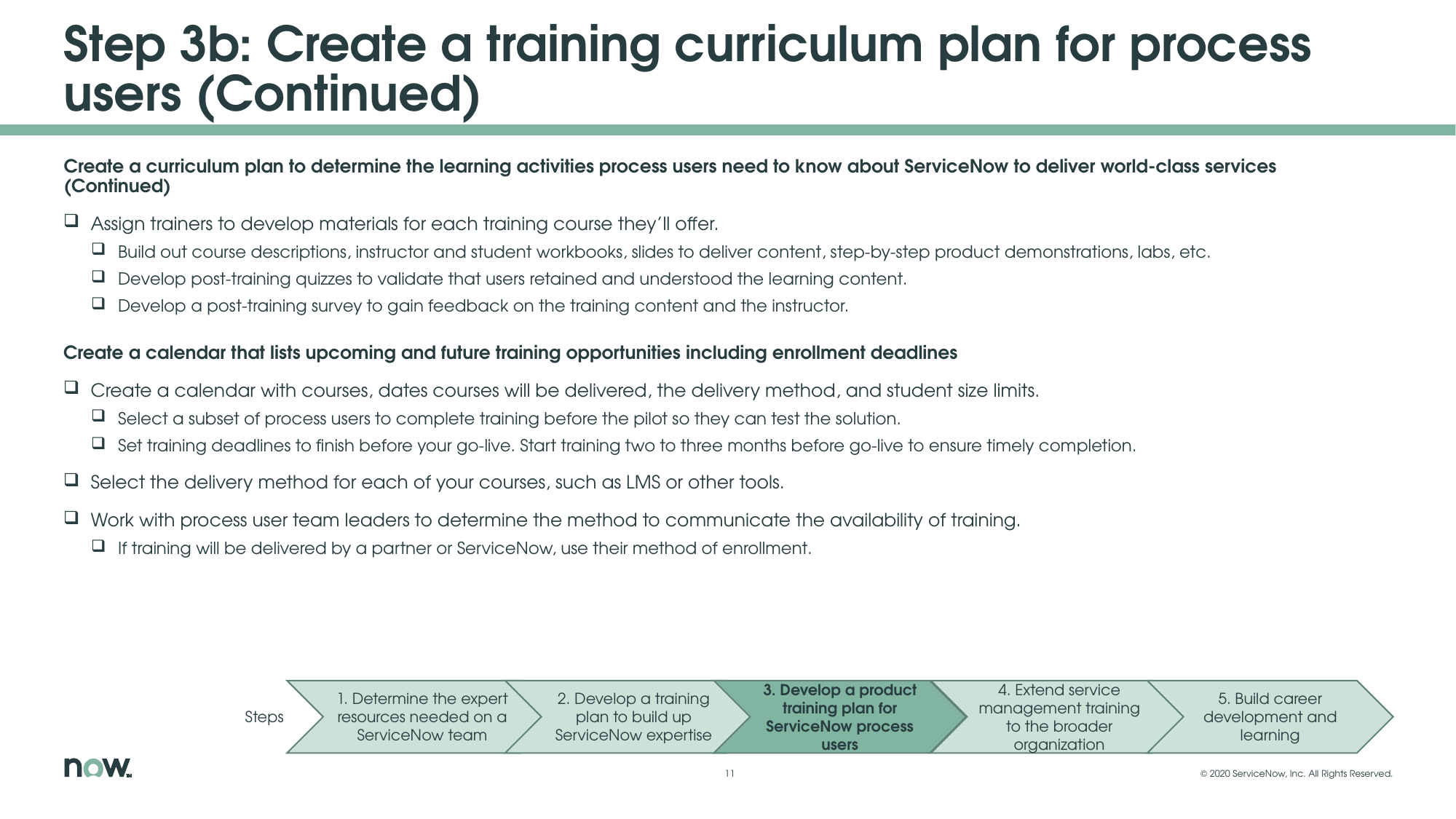

# Step 3b: Create a training curriculum plan for process users (Continued)

Create a curriculum plan to determine the learning activities process users need to know about ServiceNow to deliver world-class services (Continued)
Assign trainers to develop materials for each training course they’ll offer.
Build out course descriptions, instructor and student workbooks, slides to deliver content, step-by-step product demonstrations, labs, etc.
Develop post-training quizzes to validate that users retained and understood the learning content.
Develop a post-training survey to gain feedback on the training content and the instructor.

Create a calendar that lists upcoming and future training opportunities including enrollment deadlines
Create a calendar with courses, dates courses will be delivered, the delivery method, and student size limits.
Select a subset of process users to complete training before the pilot so they can test the solution.
Set training deadlines to finish before your go-live. Start training two to three months before go-live to ensure timely completion.
Select the delivery method for each of your courses, such as LMS or other tools.
Work with process user team leaders to determine the method to communicate the availability of training.
If training will be delivered by a partner or ServiceNow, use their method of enrollment.

Steps
1. Determine the expert resources needed on a ServiceNow team
2. Develop a training plan to build up ServiceNow expertise
3. Develop a product training plan for ServiceNow process users
4. Extend service management training to the broader organization
5. Build career development and learning